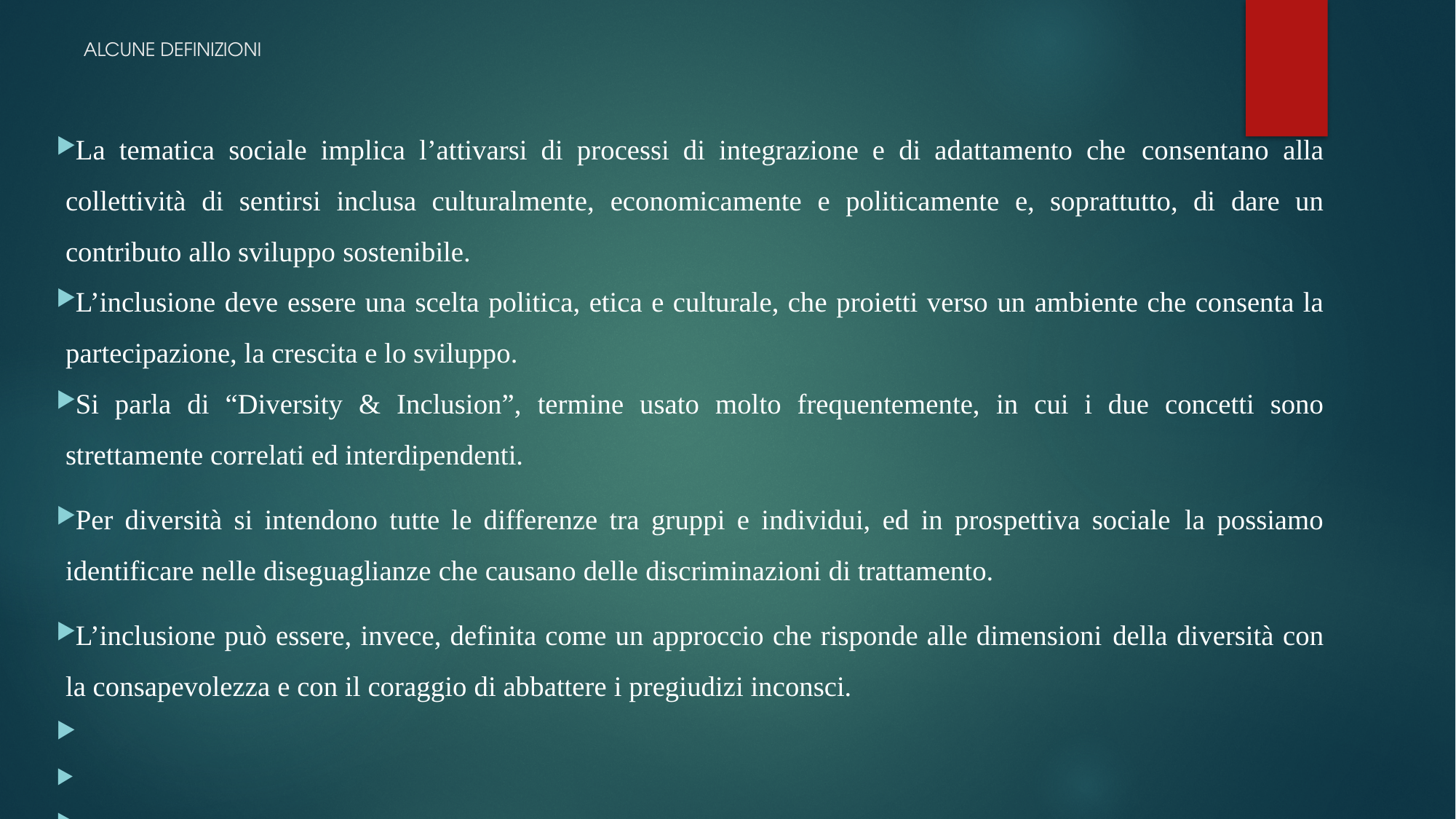

# ALCUNE DEFINIZIONI
La tematica sociale implica l’attivarsi di processi di integrazione e di adattamento che consentano alla collettività di sentirsi inclusa culturalmente, economicamente e politicamente e, soprattutto, di dare un contributo allo sviluppo sostenibile.
L’inclusione deve essere una scelta politica, etica e culturale, che proietti verso un ambiente che consenta la partecipazione, la crescita e lo sviluppo.
Si parla di “Diversity & Inclusion”, termine usato molto frequentemente, in cui i due concetti sono strettamente correlati ed interdipendenti.
Per diversità si intendono tutte le differenze tra gruppi e individui, ed in prospettiva sociale la possiamo identificare nelle diseguaglianze che causano delle discriminazioni di trattamento.
L’inclusione può essere, invece, definita come un approccio che risponde alle dimensioni della diversità con la consapevolezza e con il coraggio di abbattere i pregiudizi inconsci.